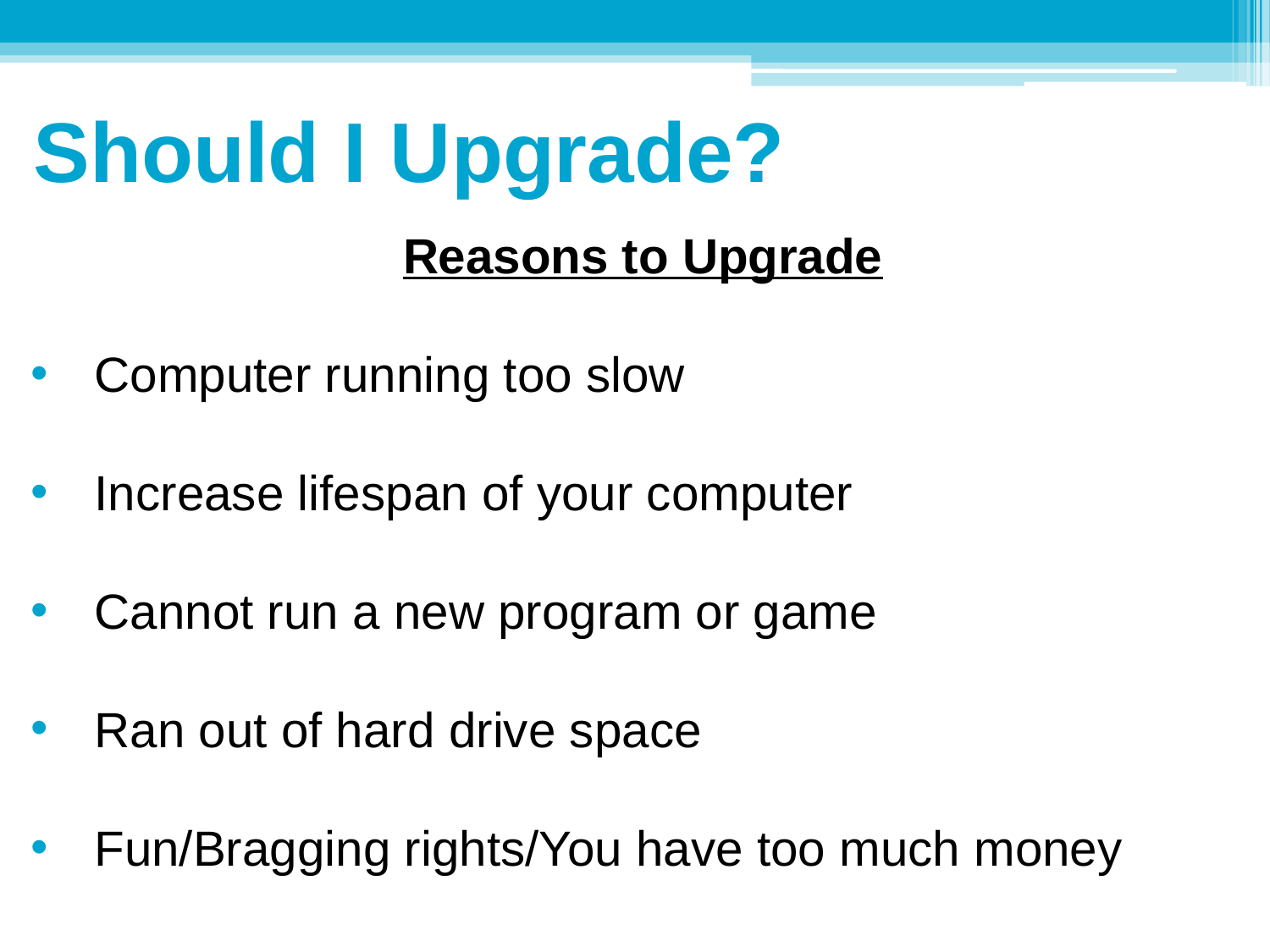

# Should I Upgrade?
Reasons to Upgrade

Computer running too slow

Increase lifespan of your computer

Cannot run a new program or game

Ran out of hard drive space

Fun/Bragging rights/You have too much money